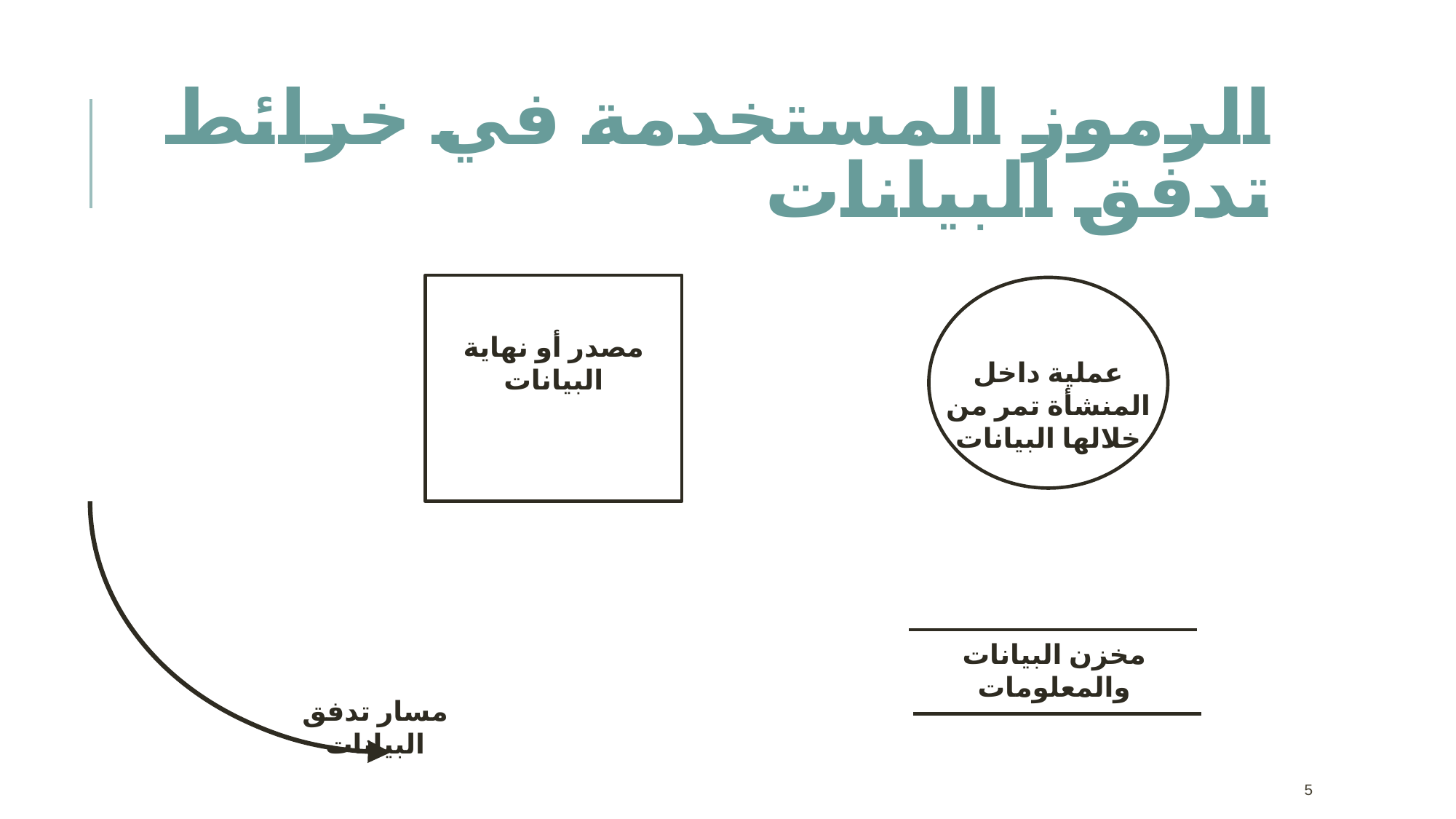

# الرموز المستخدمة في خرائط تدفق البيانات

مصدر أو نهاية البيانات
عملية داخل المنشأة تمر من خلالها البيانات
مخزن البيانات والمعلومات
مسار تدفق البيانات
5